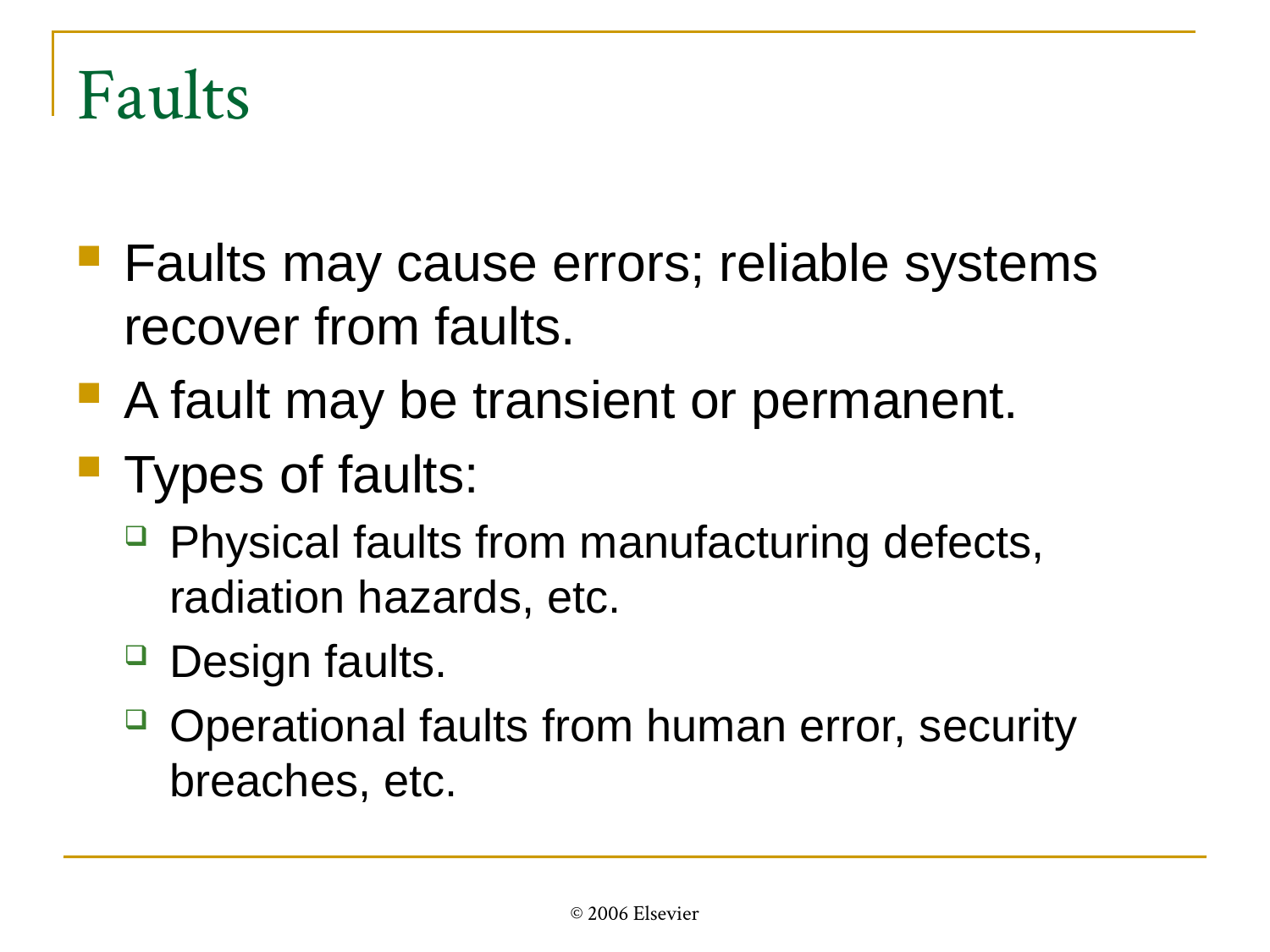

# Faults
Faults may cause errors; reliable systems recover from faults.
A fault may be transient or permanent.
Types of faults:
Physical faults from manufacturing defects, radiation hazards, etc.
Design faults.
Operational faults from human error, security breaches, etc.
© 2006 Elsevier